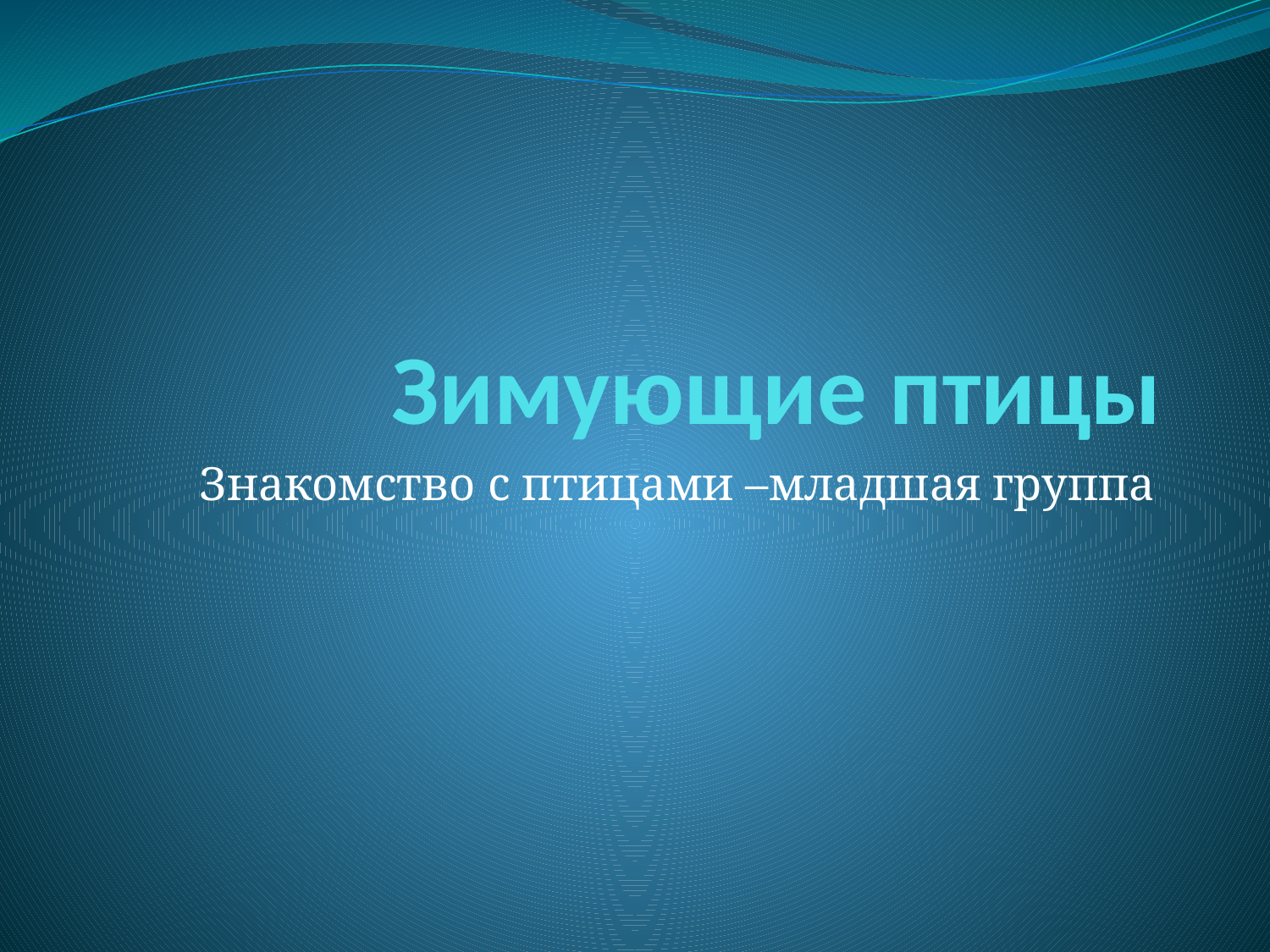

# Зимующие птицы
Знакомство с птицами –младшая группа